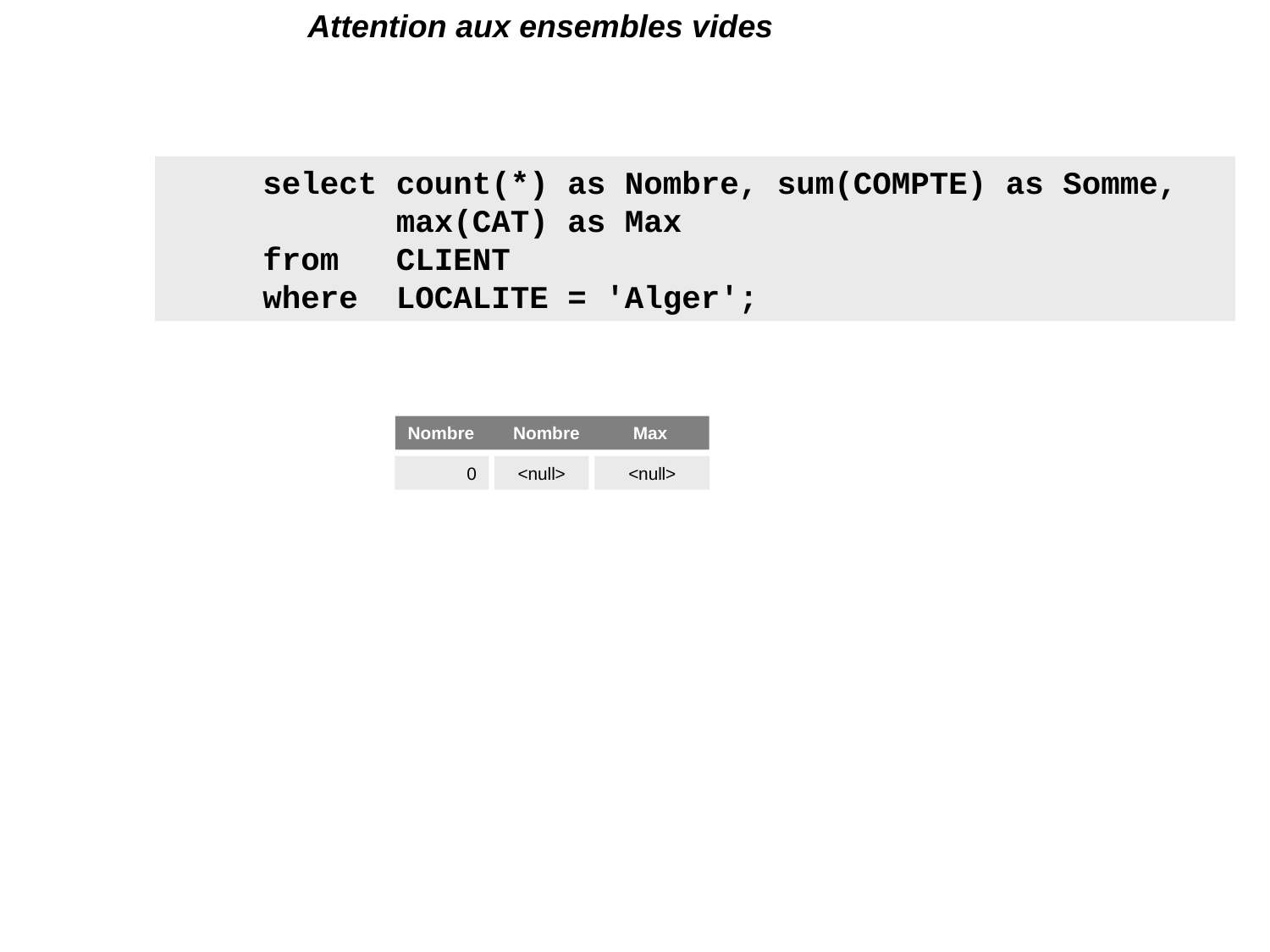

Attention aux ensembles vides
     select count(*) as Nombre, sum(COMPTE) as Somme,
            max(CAT) as Max
     from   CLIENT
     where  LOCALITE = 'Alger';
Nombre        Nombre           Max
0
<null>
<null>